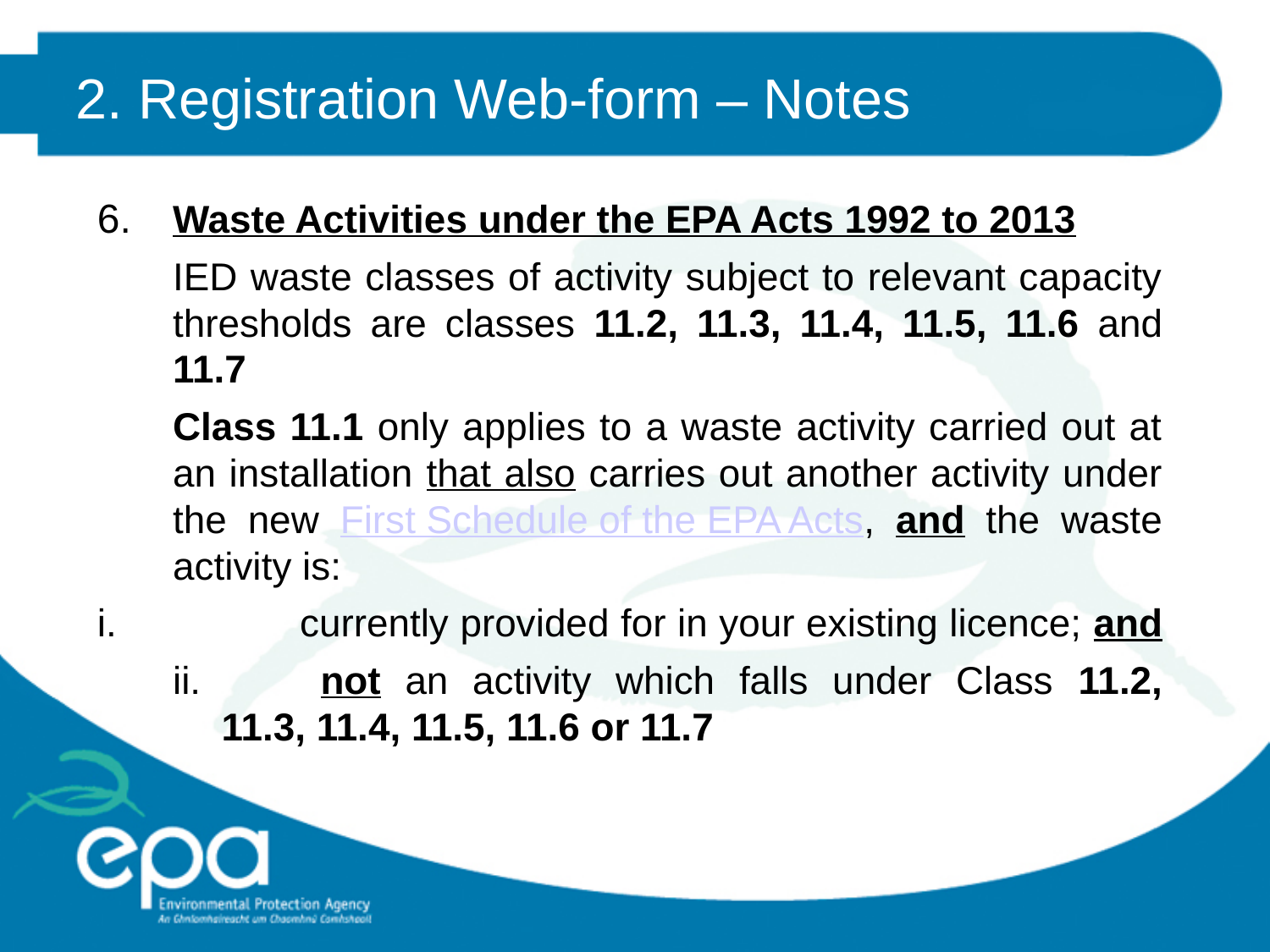

2. Registration Web-form – Notes
6.	Waste Activities under the EPA Acts 1992 to 2013
	IED waste classes of activity subject to relevant capacity thresholds are classes 11.2, 11.3, 11.4, 11.5, 11.6 and 11.7
	Class 11.1 only applies to a waste activity carried out at an installation that also carries out another activity under the new First Schedule of the EPA Acts, and the waste activity is:
		currently provided for in your existing licence; and
	not an activity which falls under Class 11.2, 11.3, 11.4, 11.5, 11.6 or 11.7